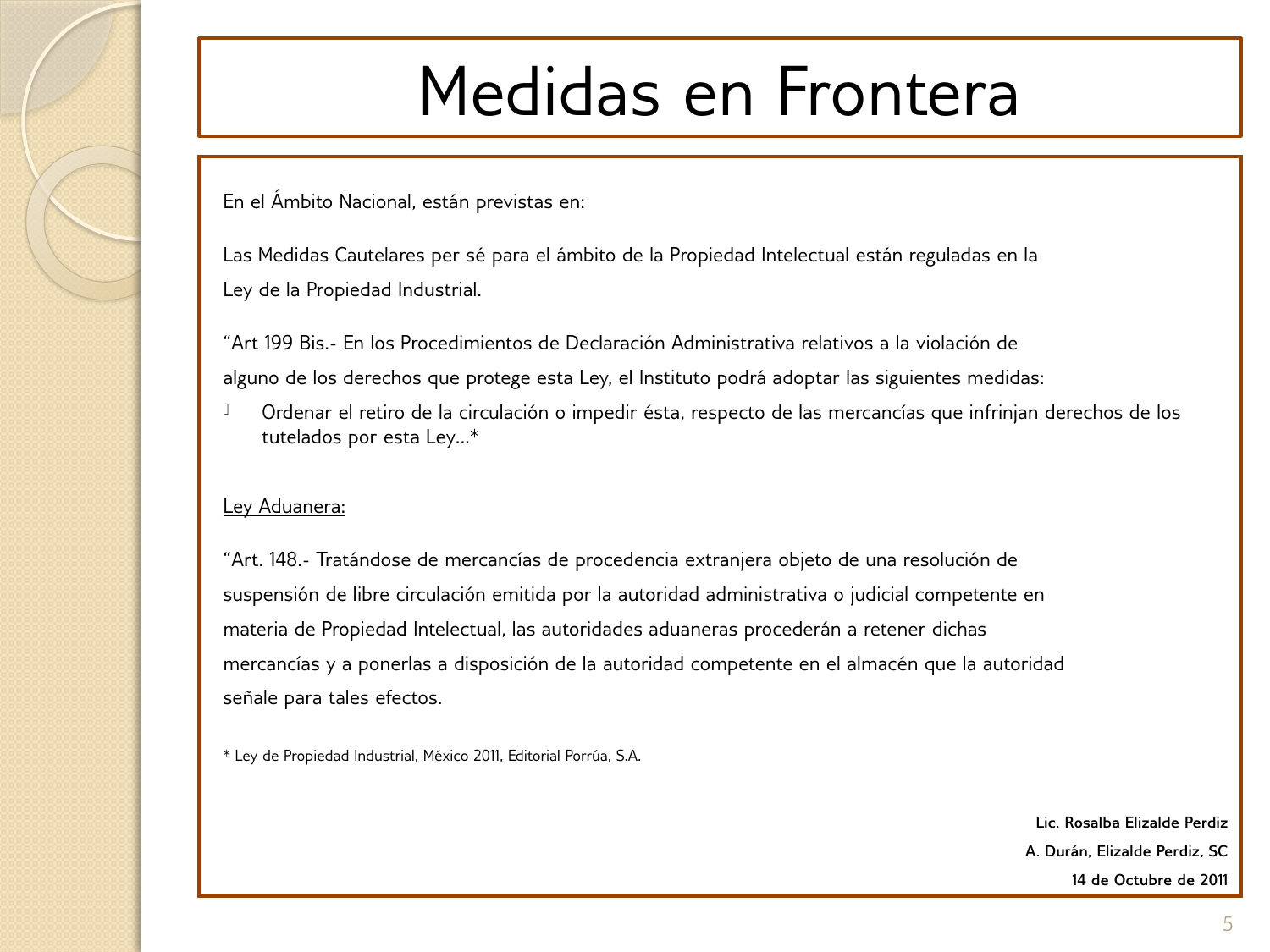

# Medidas en Frontera

En el Ámbito Nacional, están previstas en:

Las Medidas Cautelares per sé para el ámbito de la Propiedad Intelectual están reguladas en la
Ley de la Propiedad Industrial.

“Art 199 Bis.- En los Procedimientos de Declaración Administrativa relativos a la violación de
alguno de los derechos que protege esta Ley, el Instituto podrá adoptar las siguientes medidas:
Ordenar el retiro de la circulación o impedir ésta, respecto de las mercancías que infrinjan derechos de los tutelados por esta Ley…*

Ley Aduanera:

“Art. 148.- Tratándose de mercancías de procedencia extranjera objeto de una resolución de
suspensión de libre circulación emitida por la autoridad administrativa o judicial competente en
materia de Propiedad Intelectual, las autoridades aduaneras procederán a retener dichas
mercancías y a ponerlas a disposición de la autoridad competente en el almacén que la autoridad
señale para tales efectos.

* Ley de Propiedad Industrial, México 2011, Editorial Porrúa, S.A.

Lic. Rosalba Elizalde Perdiz
A. Durán, Elizalde Perdiz, SC
14 de Octubre de 2011

5